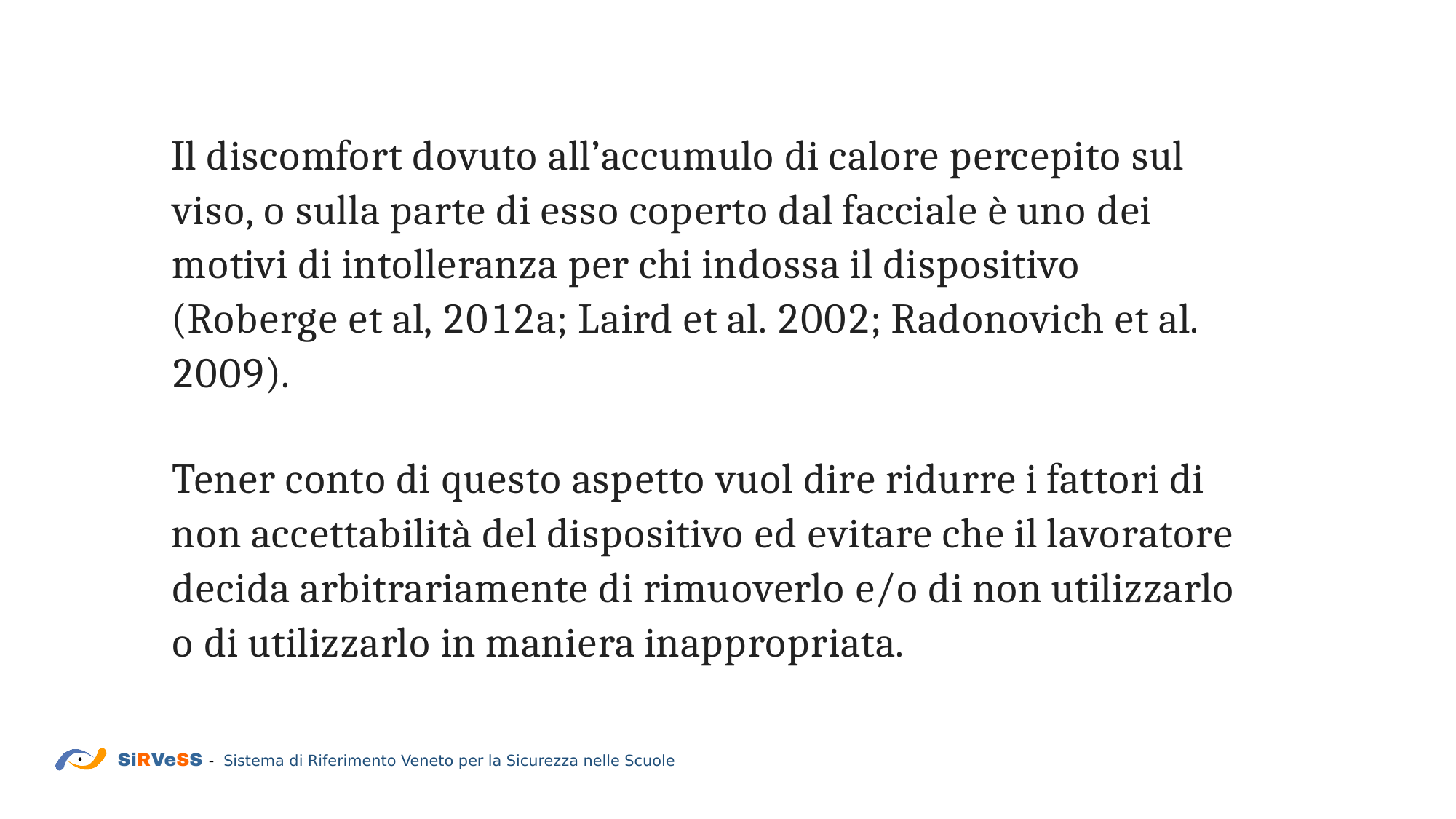

Il discomfort dovuto all’accumulo di calore percepito sul viso, o sulla parte di esso coperto dal facciale è uno dei motivi di intolleranza per chi indossa il dispositivo (Roberge et al, 2012a; Laird et al. 2002; Radonovich et al. 2009).

Tener conto di questo aspetto vuol dire ridurre i fattori di non accettabilità del dispositivo ed evitare che il lavoratore decida arbitrariamente di rimuoverlo e/o di non utilizzarlo o di utilizzarlo in maniera inappropriata.